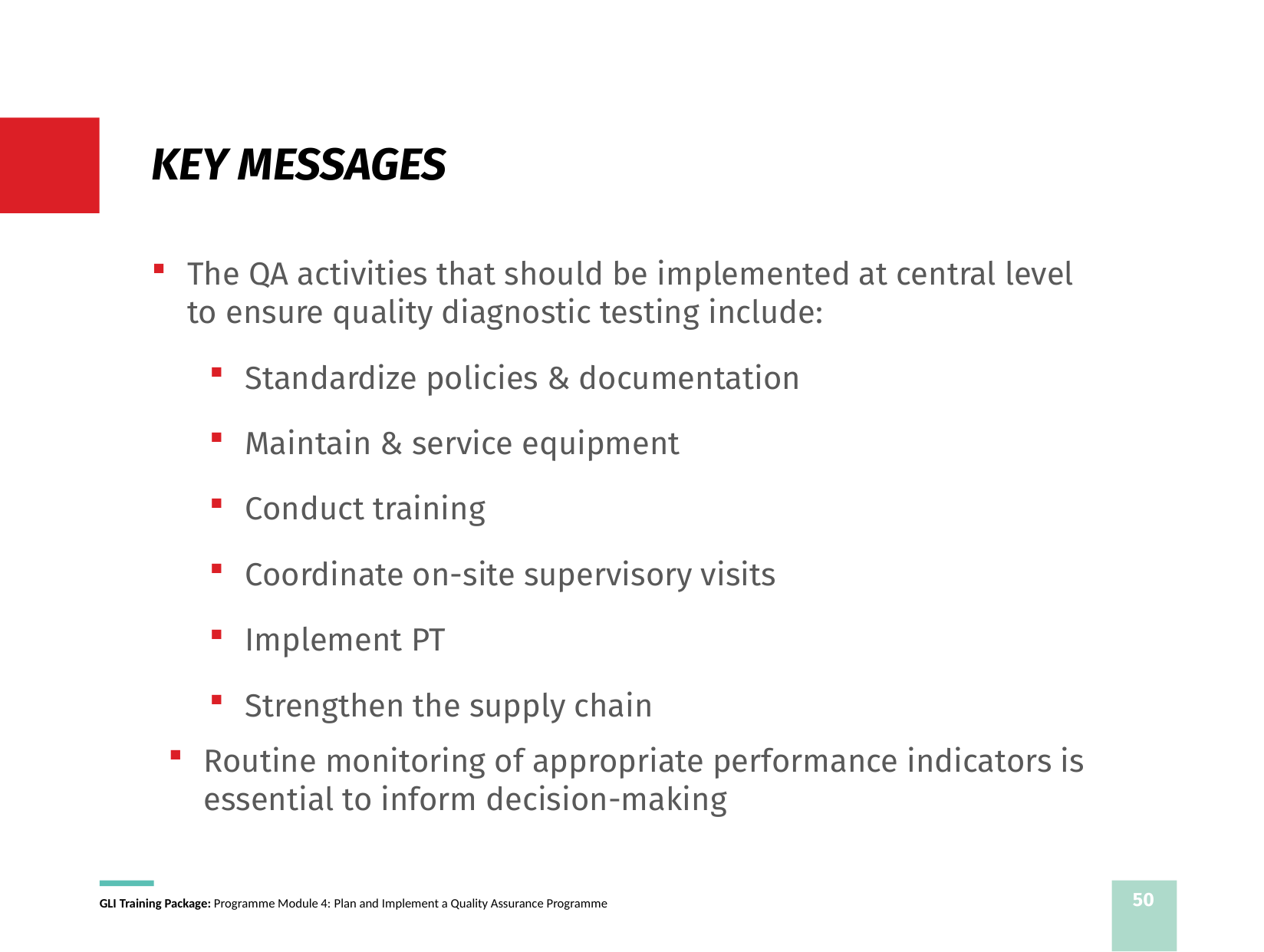

# KEY MESSAGES
The QA activities that should be implemented at central level to ensure quality diagnostic testing include:
Standardize policies & documentation
Maintain & service equipment
Conduct training
Coordinate on-site supervisory visits
Implement PT
Strengthen the supply chain
Routine monitoring of appropriate performance indicators is essential to inform decision-making